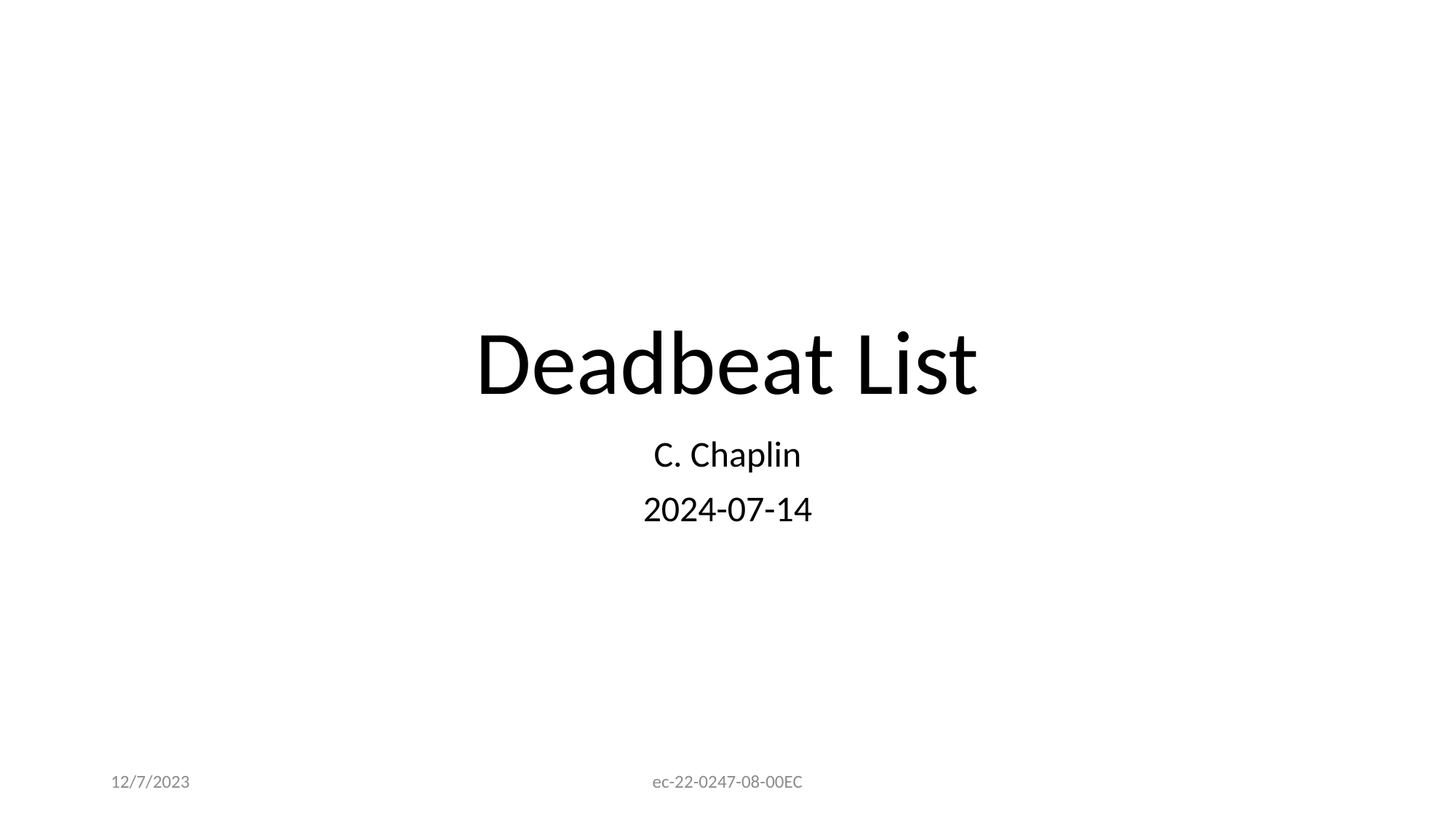

# Deadbeat List
C. Chaplin
2024-07-14
12/7/2023
ec-22-0247-08-00EC